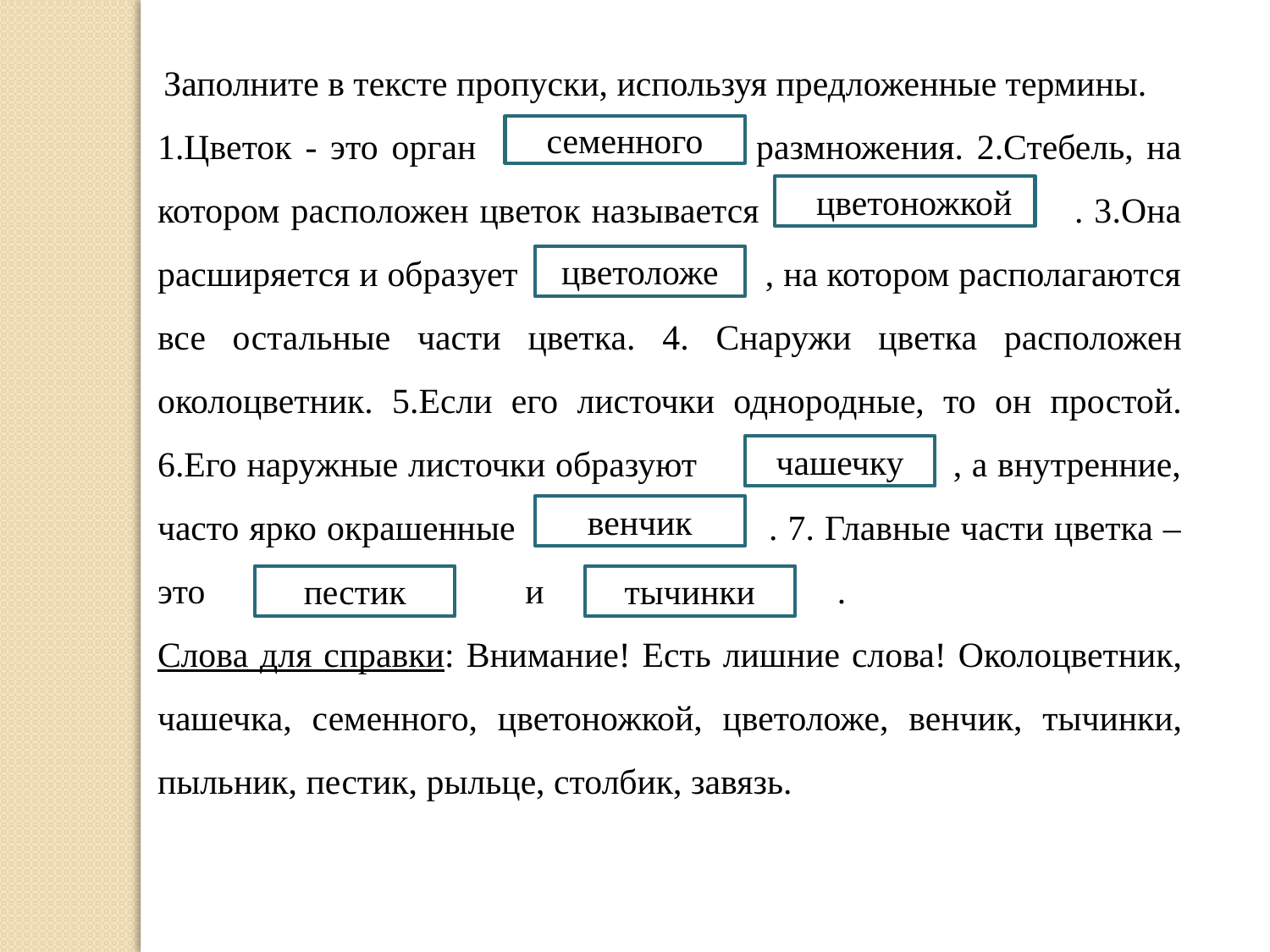

Заполните в тексте пропуски, используя предложенные термины.
1.Цветок - это орган                     размножения. 2.Стебель, на котором расположен цветок называется                             . 3.Она расширяется и образует                           , на котором располагаются все остальные части цветка. 4. Снаружи цветка расположен околоцветник. 5.Если его листочки однородные, то он простой. 6.Его наружные листочки образуют                          , а внутренние, часто ярко окрашенные                         . 7. Главные части цветка – это                                    и                                 .
Слова для справки: Внимание! Есть лишние слова! Околоцветник, чашечка, семенного, цветоножкой, цветоложе, венчик, тычинки, пыльник, пестик, рыльце, столбик, завязь.
семенного
ццветоножкой
цветоложе
чашечку
венчик
пестик
тычинки